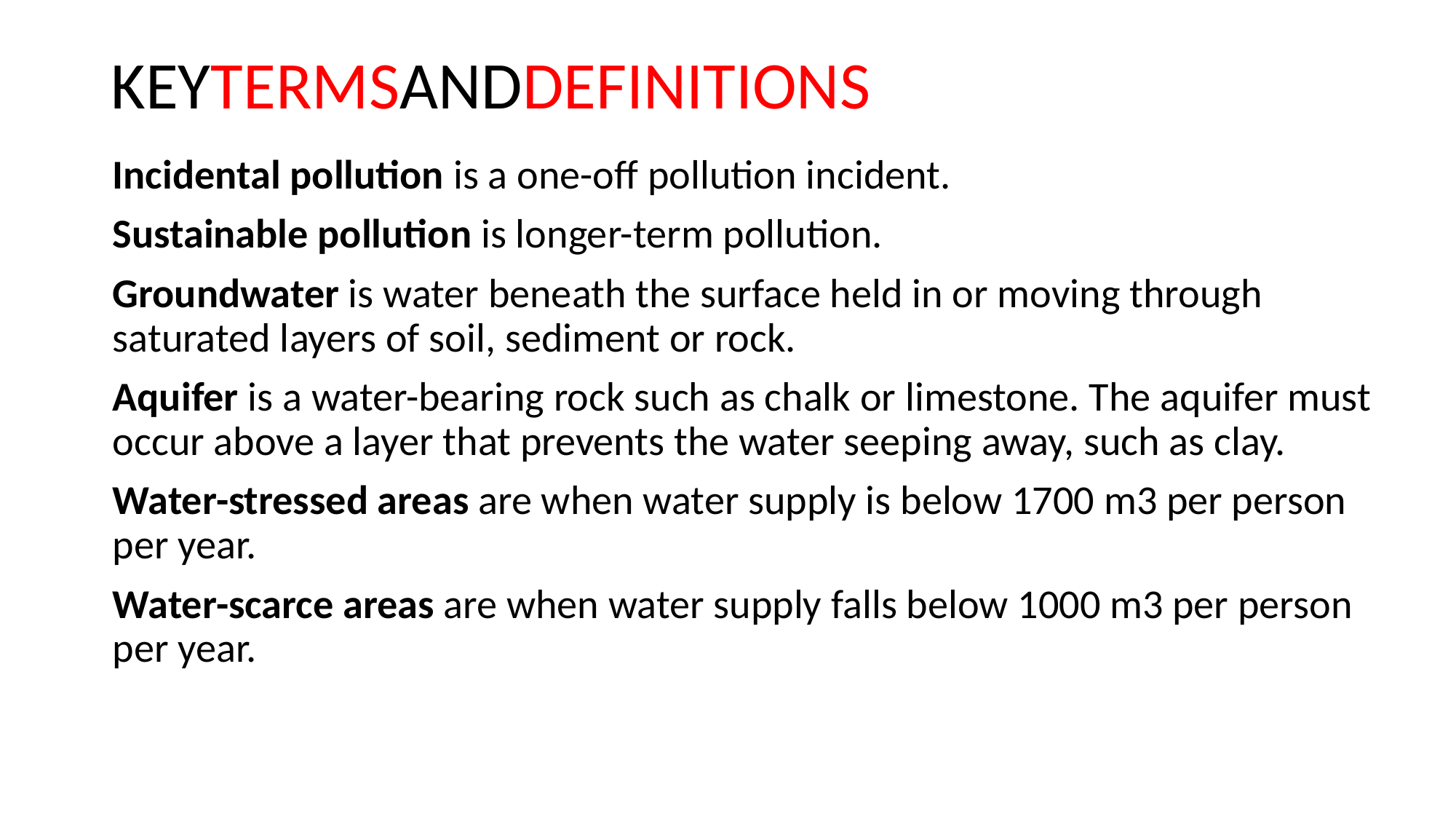

# KEYTERMSANDDEFINITIONS
Incidental pollution is a one-off pollution incident.
Sustainable pollution is longer-term pollution.
Groundwater is water beneath the surface held in or moving through saturated layers of soil, sediment or rock.
Aquifer is a water-bearing rock such as chalk or limestone. The aquifer must occur above a layer that prevents the water seeping away, such as clay.
Water-stressed areas are when water supply is below 1700 m3 per person per year.
Water-scarce areas are when water supply falls below 1000 m3 per person per year.